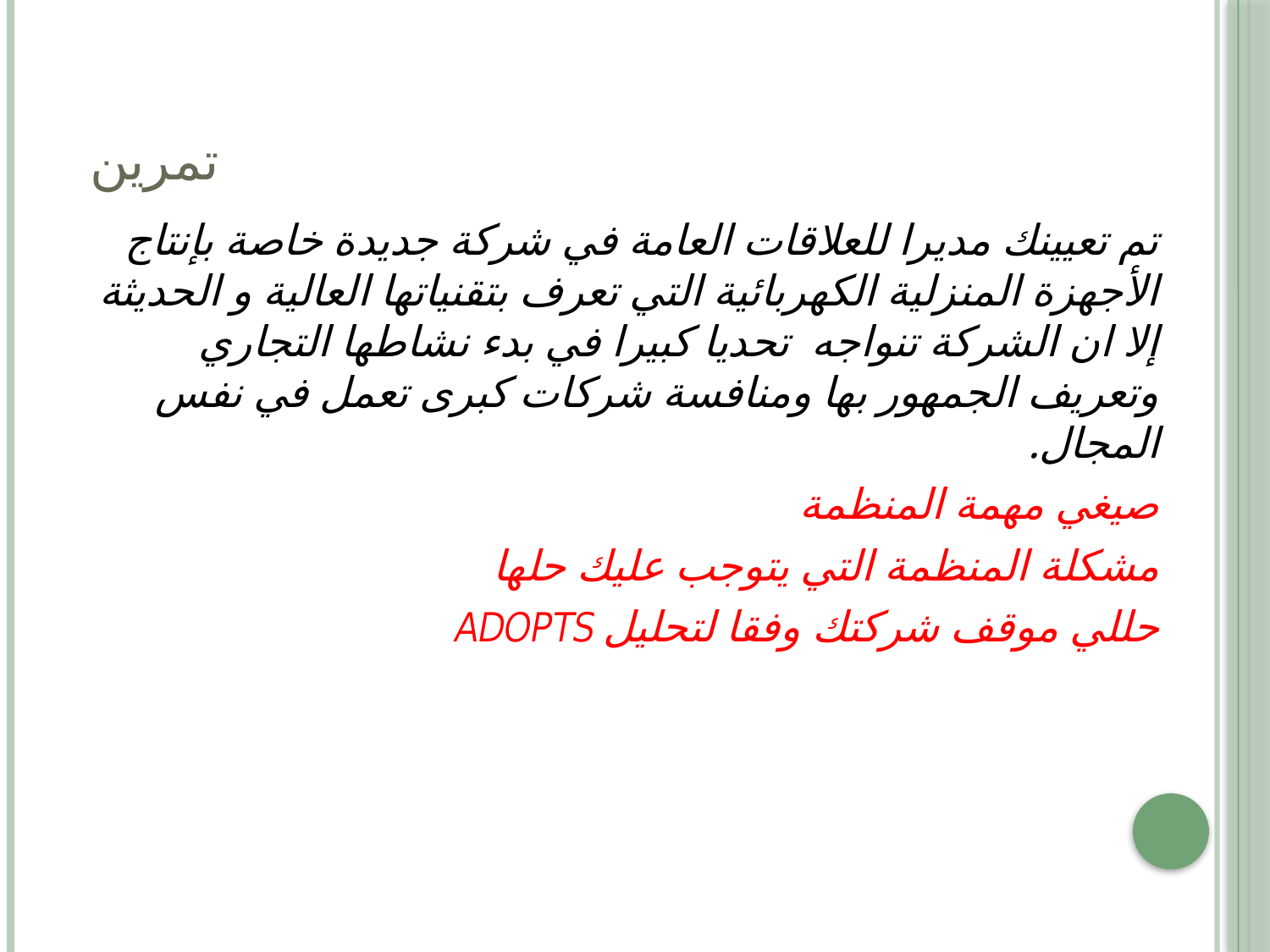

# تمرين
تم تعيينك مديرا للعلاقات العامة في شركة جديدة خاصة بإنتاج الأجهزة المنزلية الكهربائية التي تعرف بتقنياتها العالية و الحديثة إلا ان الشركة تنواجه  تحديا كبيرا في بدء نشاطها التجاري وتعريف الجمهور بها ومنافسة شركات كبرى تعمل في نفس المجال.
صيغي مهمة المنظمة
مشكلة المنظمة التي يتوجب عليك حلها
حللي موقف شركتك وفقا لتحليل ADOPTS